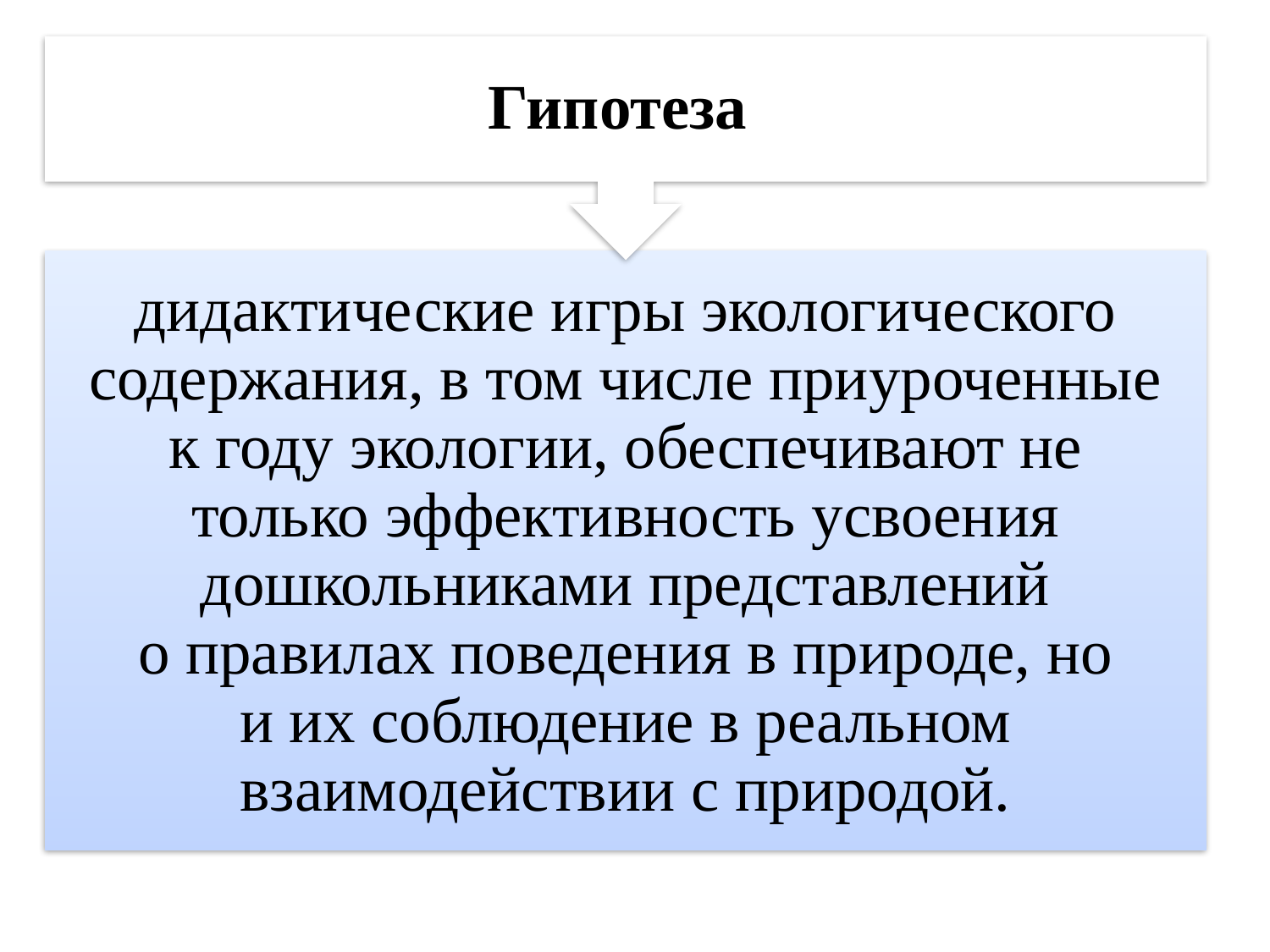

дидактические игры экологического содержания, в том числе приуроченные к году экологии, обеспечивают не только эффективность усвоения дошкольниками представлений о правилах поведения в природе, но и их соблюдение в реальном взаимодействии с природой.
Гипотеза